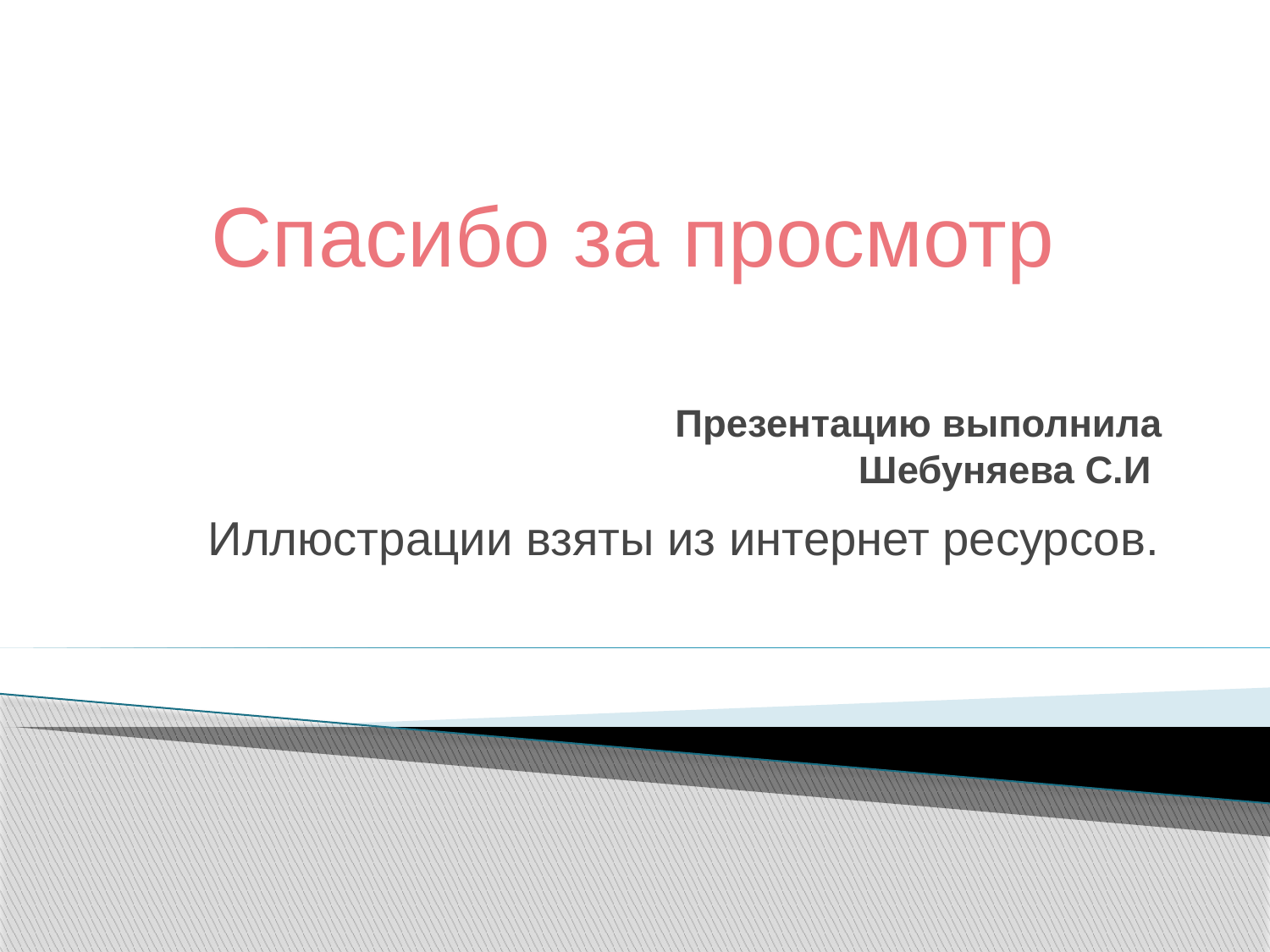

Спасибо за просмотр
# Презентацию выполнила Шебуняева С.И
Иллюстрации взяты из интернет ресурсов.